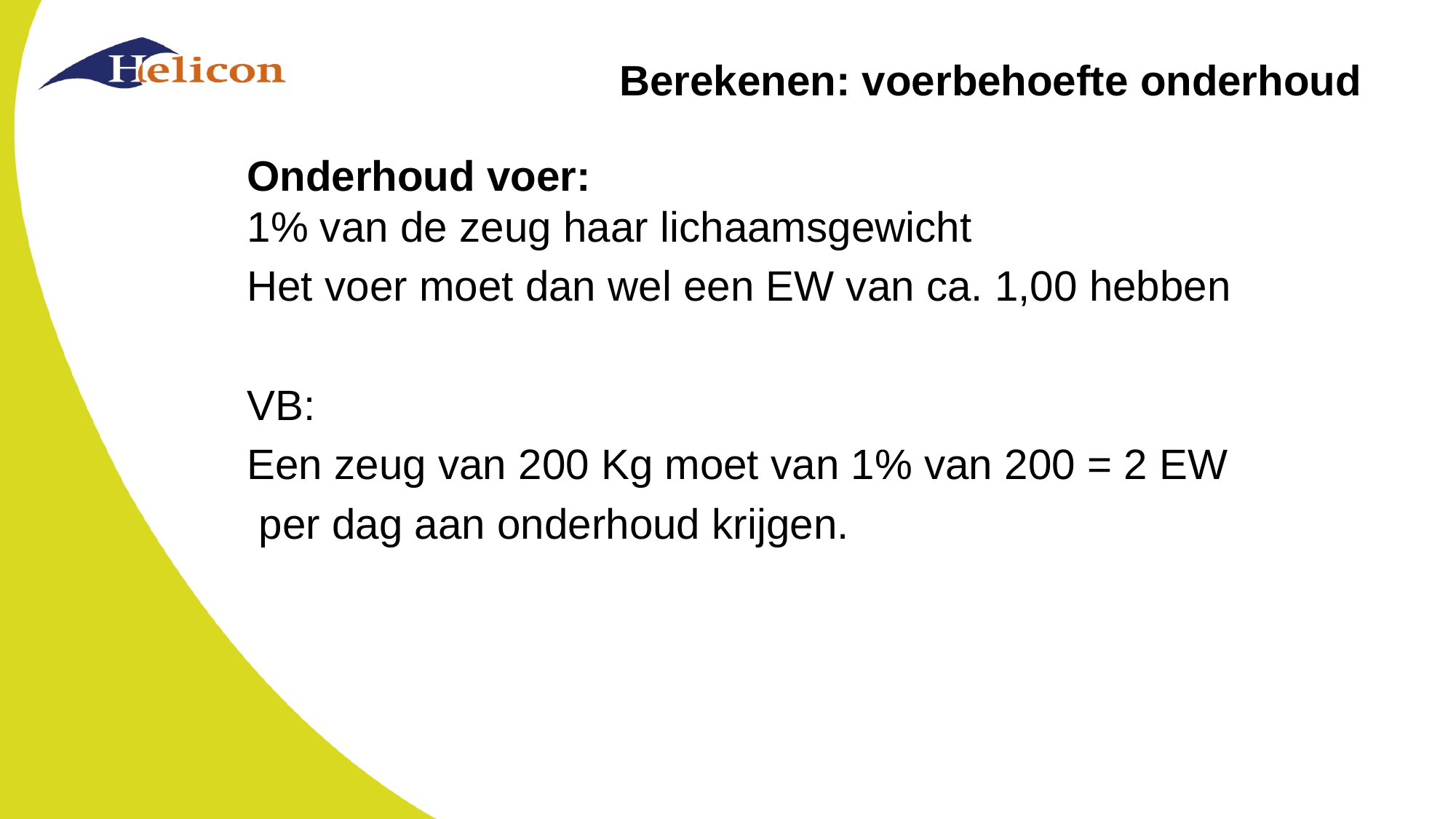

# Berekenen: voerbehoefte onderhoud
Onderhoud voer:
1% van de zeug haar lichaamsgewicht
Het voer moet dan wel een EW van ca. 1,00 hebben

VB:
Een zeug van 200 Kg moet van 1% van 200 = 2 EW
 per dag aan onderhoud krijgen.